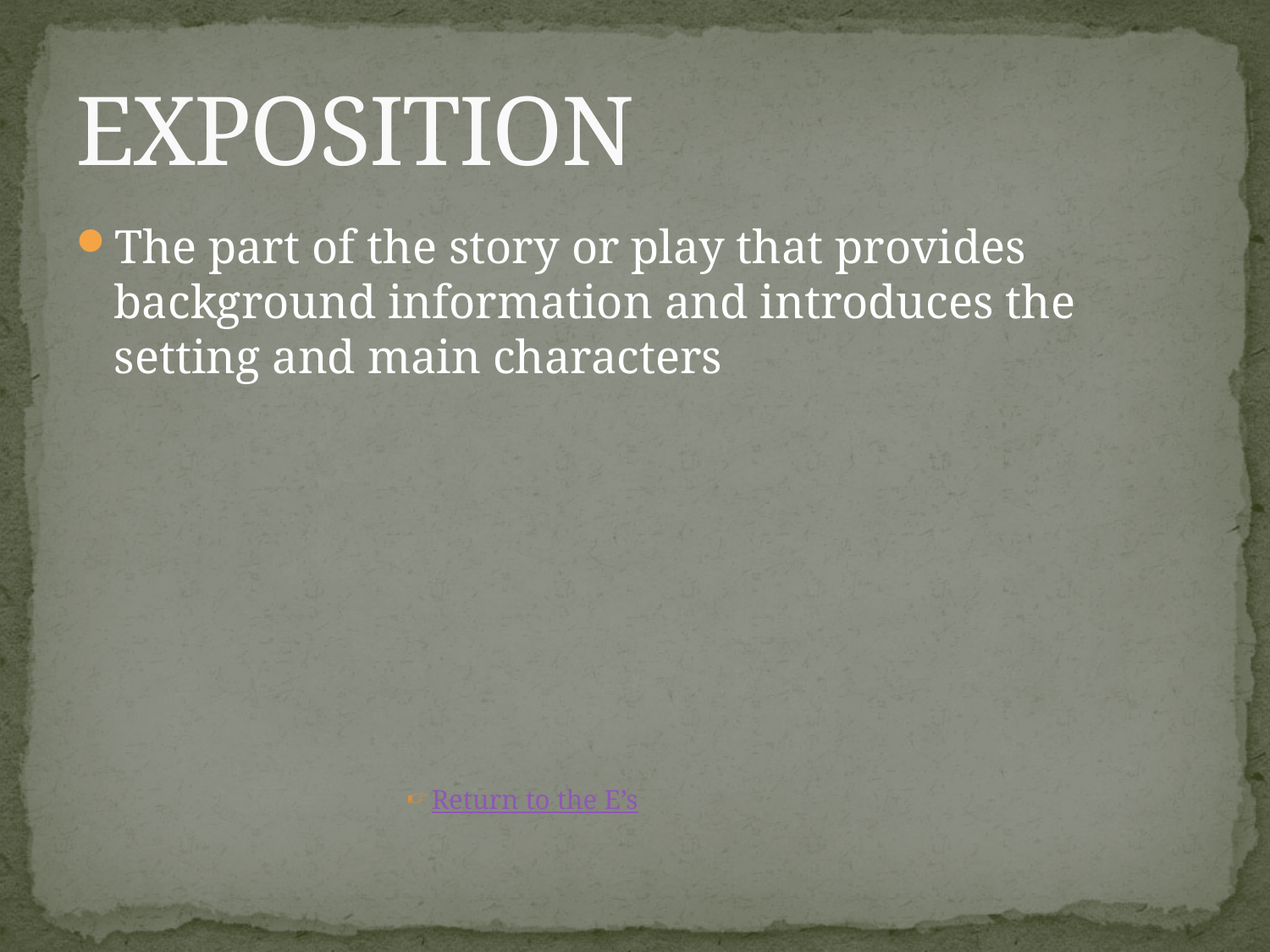

# EXPOSITION
The part of the story or play that provides background information and introduces the setting and main characters

Return to the E’s